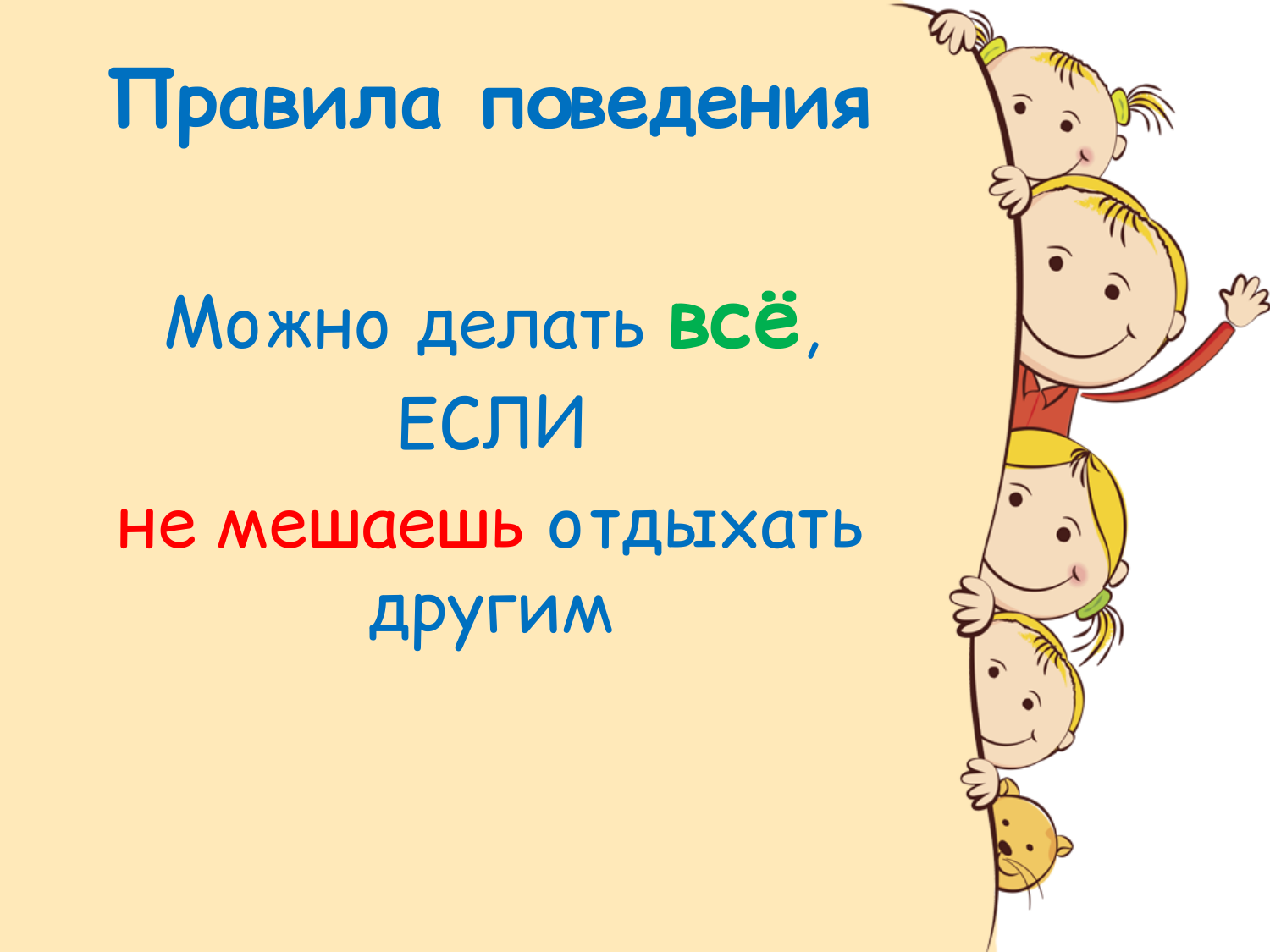

# Правила поведения
Можно делать всё,
ЕСЛИ
не мешаешь отдыхать другим